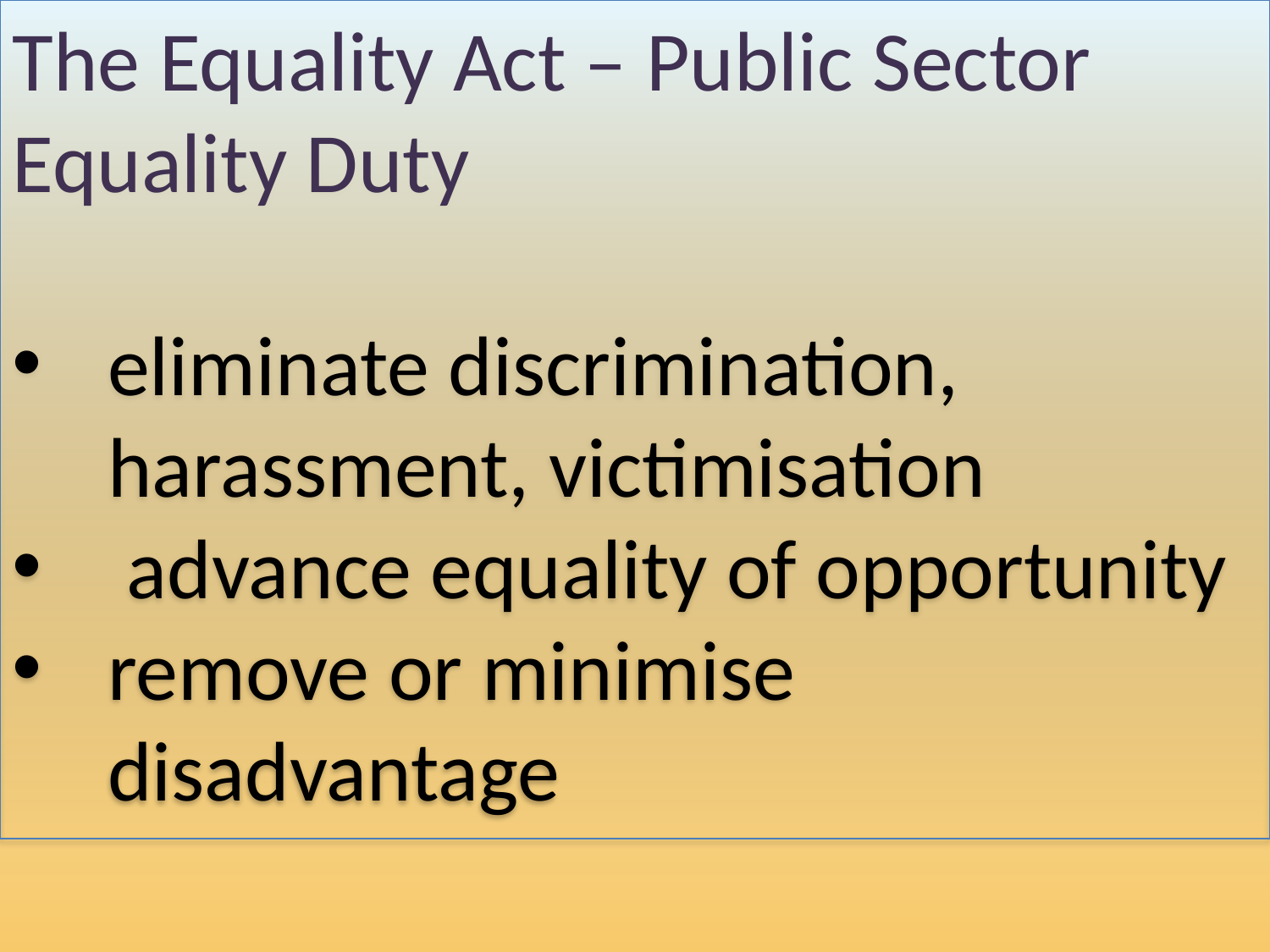

The Equality Act – Public Sector Equality Duty

eliminate discrimination, harassment, victimisation
 advance equality of opportunity
remove or minimise disadvantage